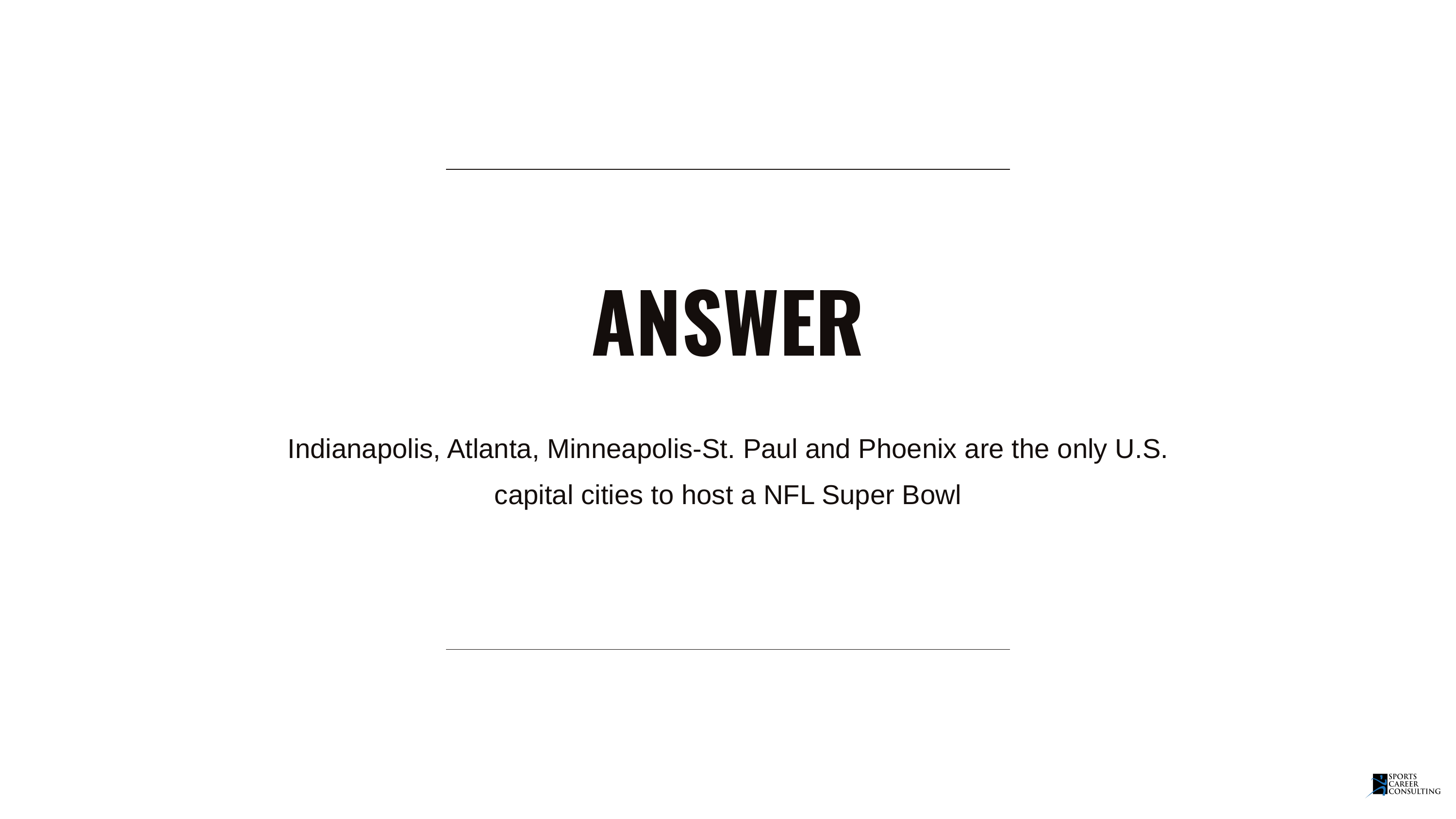

ANSWER
Indianapolis, Atlanta, Minneapolis-St. Paul and Phoenix are the only U.S. capital cities to host a NFL Super Bowl